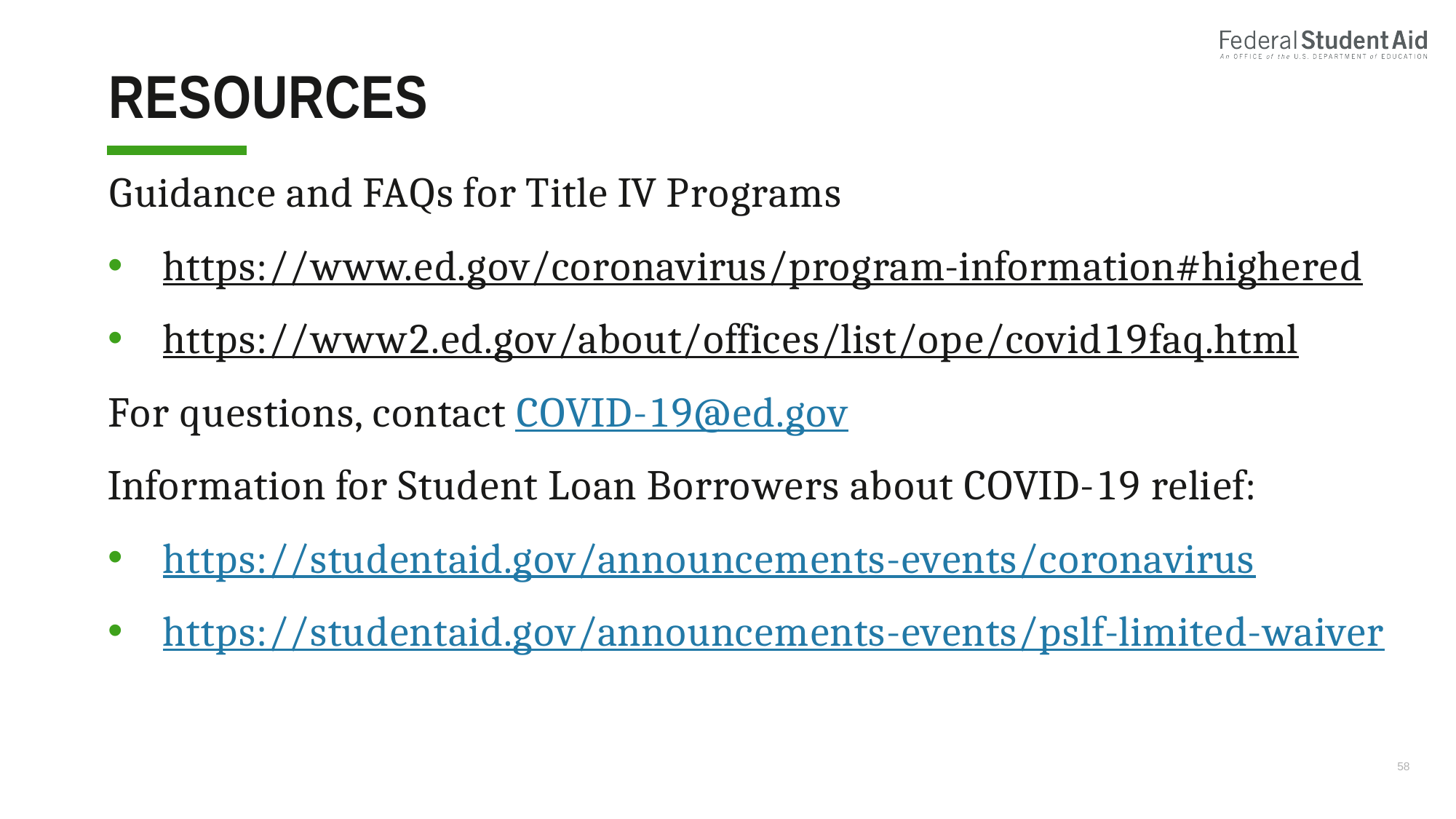

# resources
Guidance and FAQs for Title IV Programs
https://www.ed.gov/coronavirus/program-information#highered
https://www2.ed.gov/about/offices/list/ope/covid19faq.html
For questions, contact COVID-19@ed.gov
Information for Student Loan Borrowers about COVID-19 relief:
https://studentaid.gov/announcements-events/coronavirus
https://studentaid.gov/announcements-events/pslf-limited-waiver

58